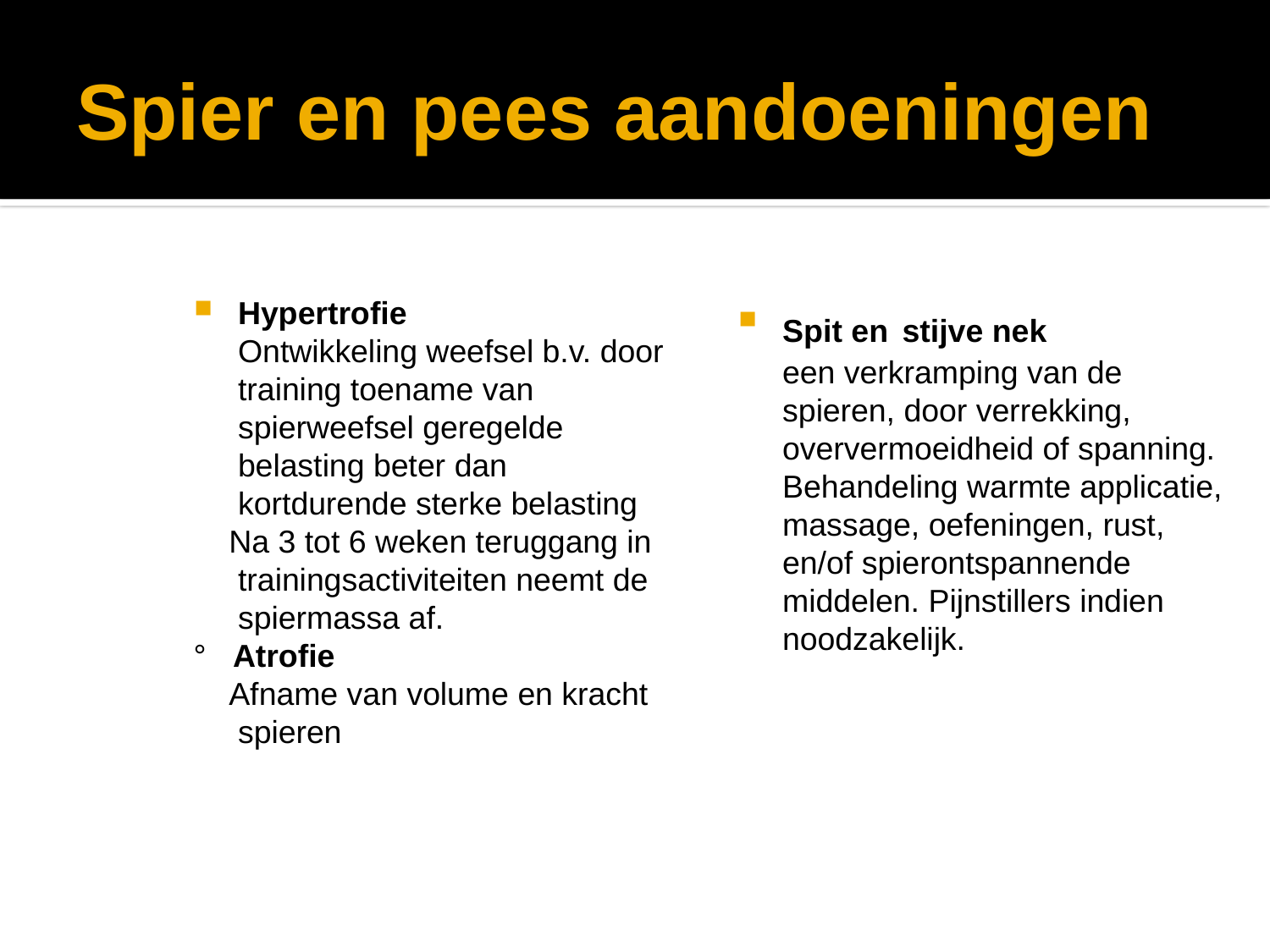

# Spier en pees aandoeningen
Hypertrofie
     Ontwikkeling weefsel b.v. door training toename van spierweefsel geregelde belasting beter dan kortdurende sterke belasting
    Na 3 tot 6 weken teruggang in trainingsactiviteiten neemt de spiermassa af.
°   Atrofie
    Afname van volume en kracht spieren
Spit en stijve nek
     een verkramping van de spieren, door verrekking, oververmoeidheid of spanning. Behandeling warmte applicatie, massage, oefeningen, rust, en/of spierontspannende middelen. Pijnstillers indien noodzakelijk.